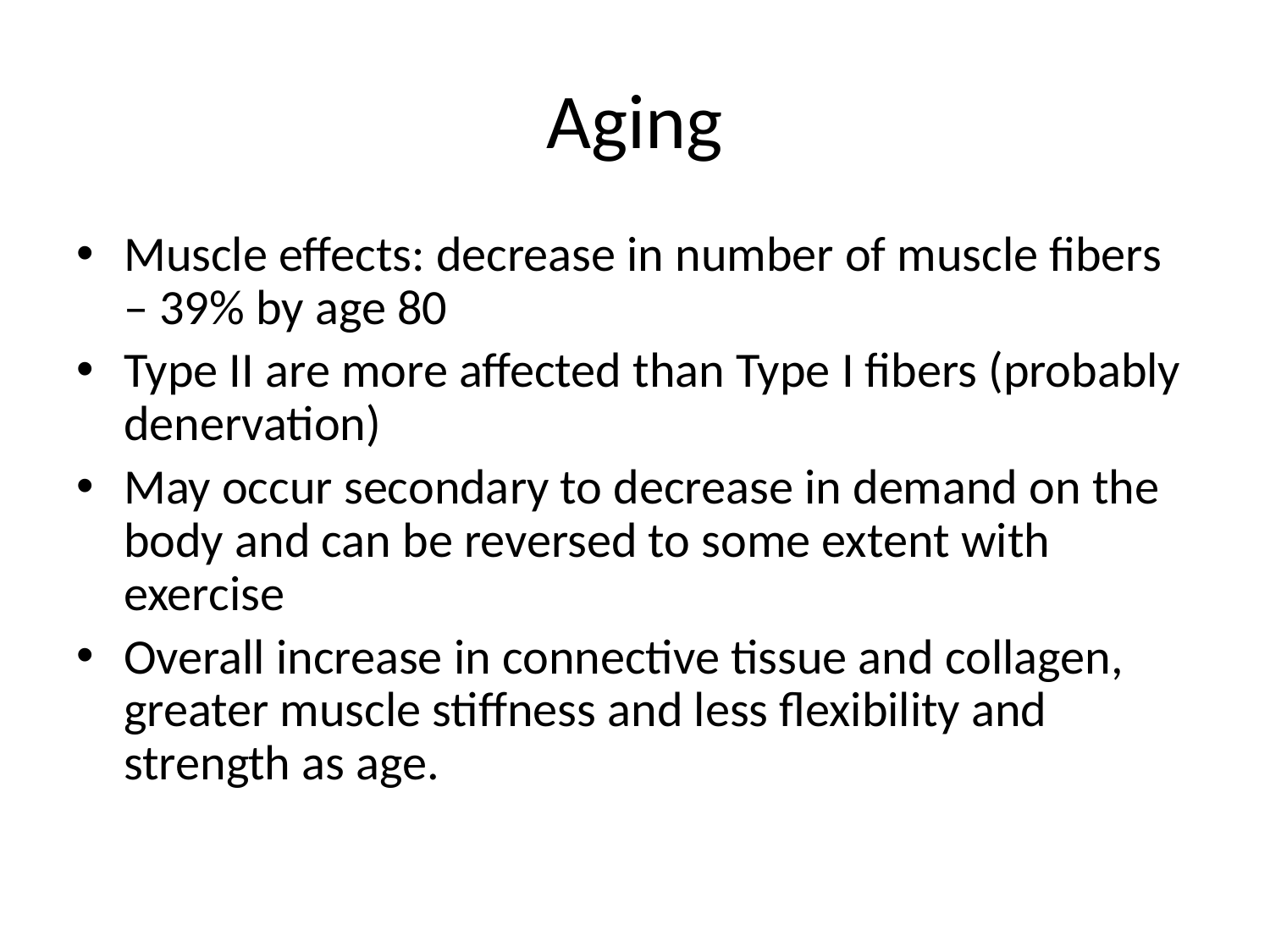

# Aging
Muscle effects: decrease in number of muscle fibers – 39% by age 80
Type II are more affected than Type I fibers (probably denervation)
May occur secondary to decrease in demand on the body and can be reversed to some extent with exercise
Overall increase in connective tissue and collagen, greater muscle stiffness and less flexibility and strength as age.